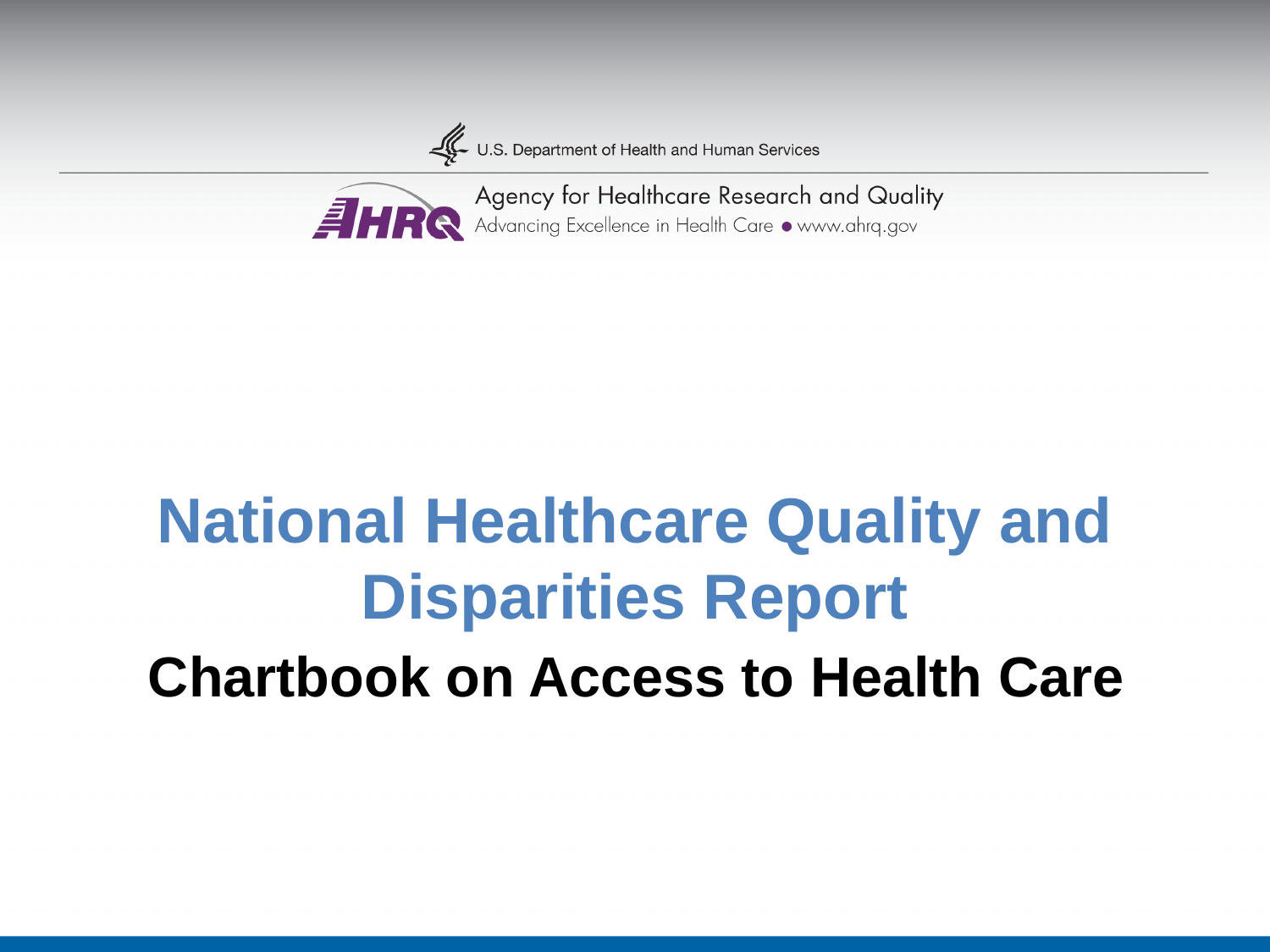

# National Healthcare Quality and Disparities Report
Chartbook on Access to Health Care